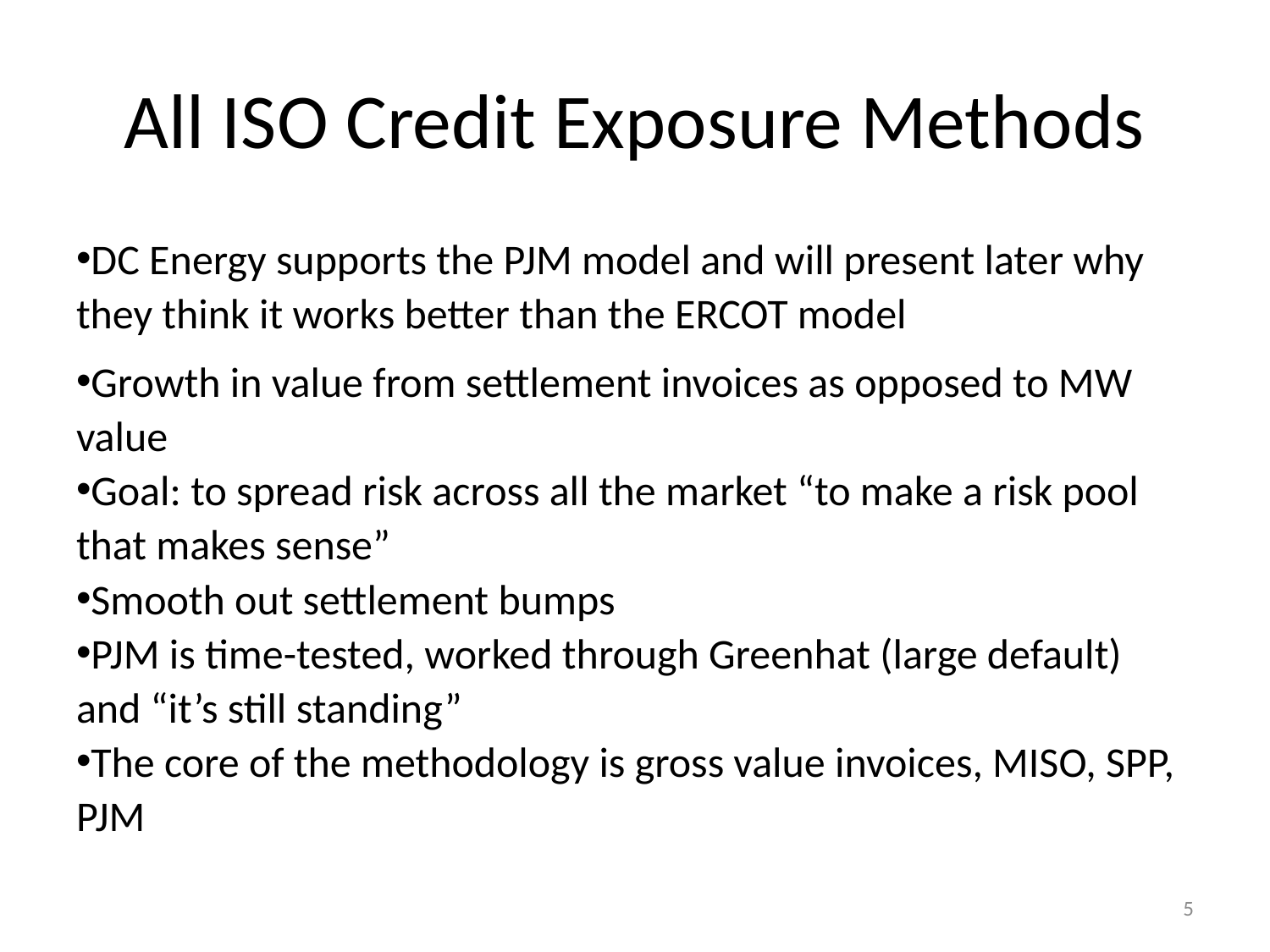

# All ISO Credit Exposure Methods
DC Energy supports the PJM model and will present later why they think it works better than the ERCOT model
Growth in value from settlement invoices as opposed to MW value
Goal: to spread risk across all the market “to make a risk pool that makes sense”
Smooth out settlement bumps
PJM is time-tested, worked through Greenhat (large default) and “it’s still standing”
The core of the methodology is gross value invoices, MISO, SPP, PJM

5